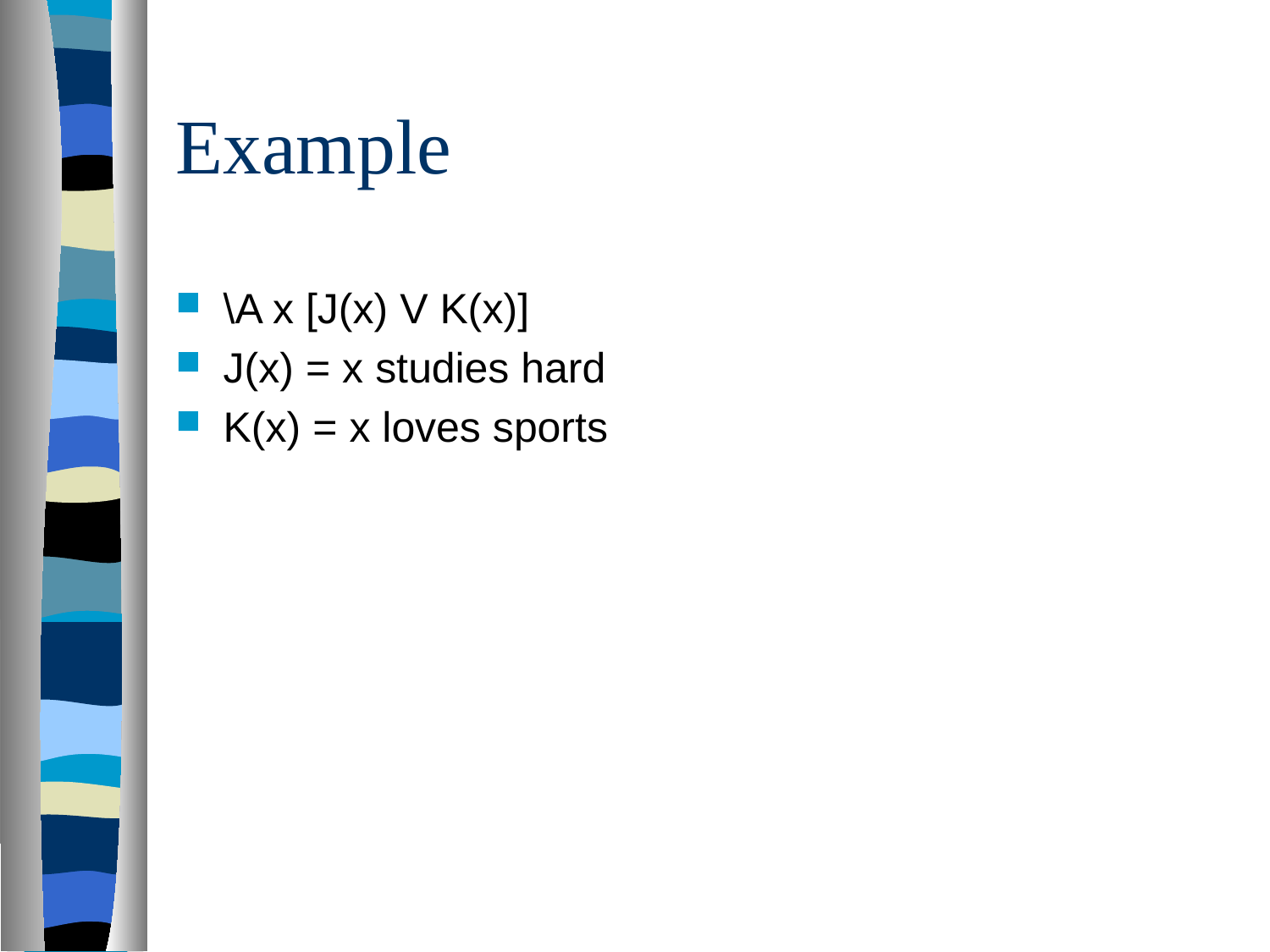

# Example
\A x [J(x) V K(x)]
J(x) = x studies hard
K(x) = x loves sports